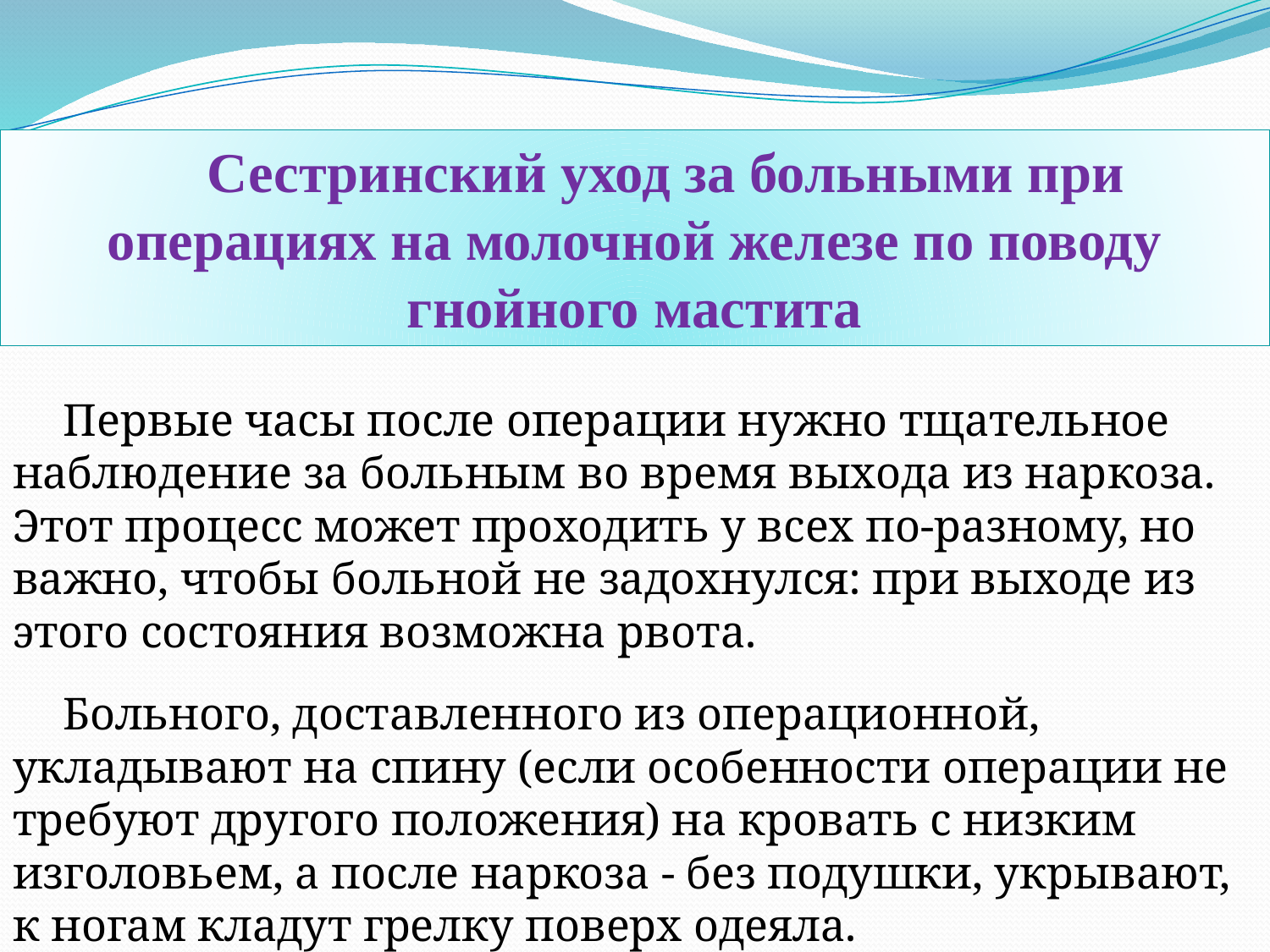

Сестринский уход за больными при операциях на молочной железе по поводу гнойного мастита
Первые часы после операции нужно тщательное наблюдение за больным во время выхода из наркоза. Этот процесс может проходить у всех по-разному, но важно, чтобы больной не задохнулся: при выходе из этого состояния возможна рвота.

Больного, доставленного из операционной, укладывают на спину (если особенности операции не требуют другого положения) на кровать с низким изголовьем, а после наркоза - без подушки, укрывают, к ногам кладут грелку поверх одеяла.